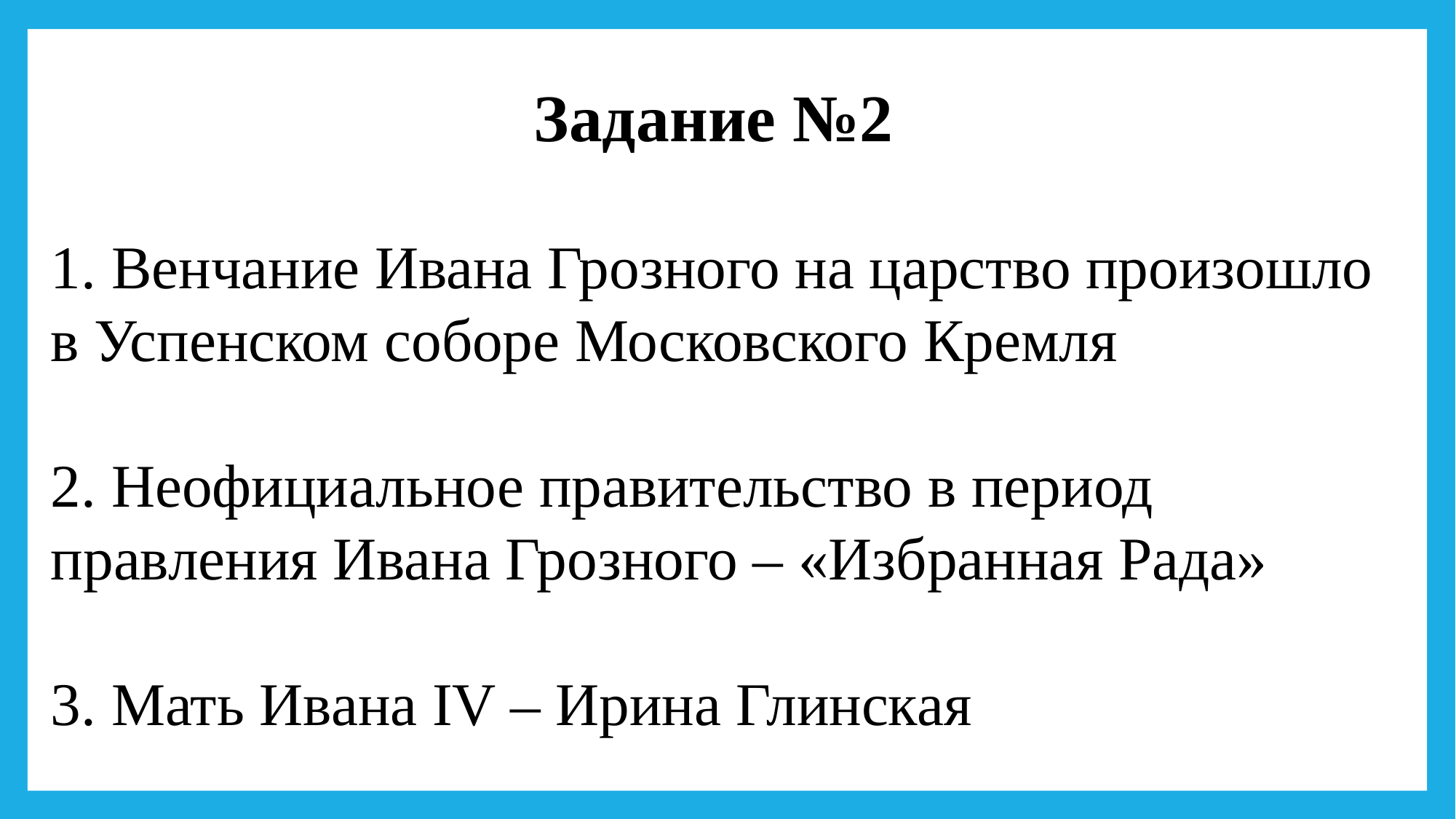

Задание №2

1. Венчание Ивана Грозного на царство произошло в Успенском соборе Московского Кремля

2. Неофициальное правительство в период правления Ивана Грозного – «Избранная Рада»

3. Мать Ивана IV – Ирина Глинская